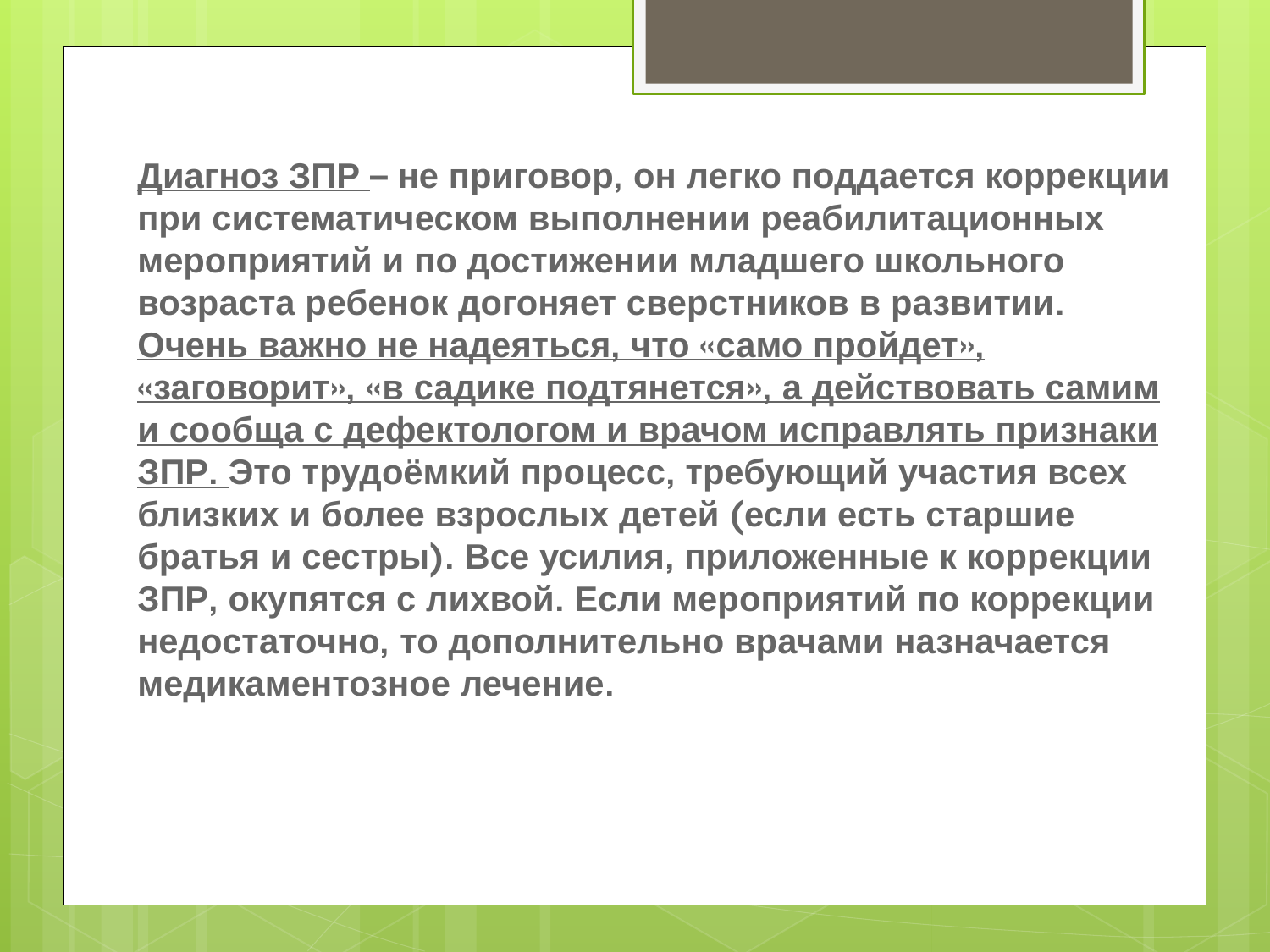

Диагноз ЗПР – не приговор, он легко поддается коррекции при систематическом выполнении реабилитационных мероприятий и по достижении младшего школьного возраста ребенок догоняет сверстников в развитии. Очень важно не надеяться, что «само пройдет», «заговорит», «в садике подтянется», а действовать самим и сообща с дефектологом и врачом исправлять признаки ЗПР. Это трудоёмкий процесс, требующий участия всех близких и более взрослых детей (если есть старшие братья и сестры). Все усилия, приложенные к коррекции ЗПР, окупятся с лихвой. Если мероприятий по коррекции недостаточно, то дополнительно врачами назначается медикаментозное лечение.